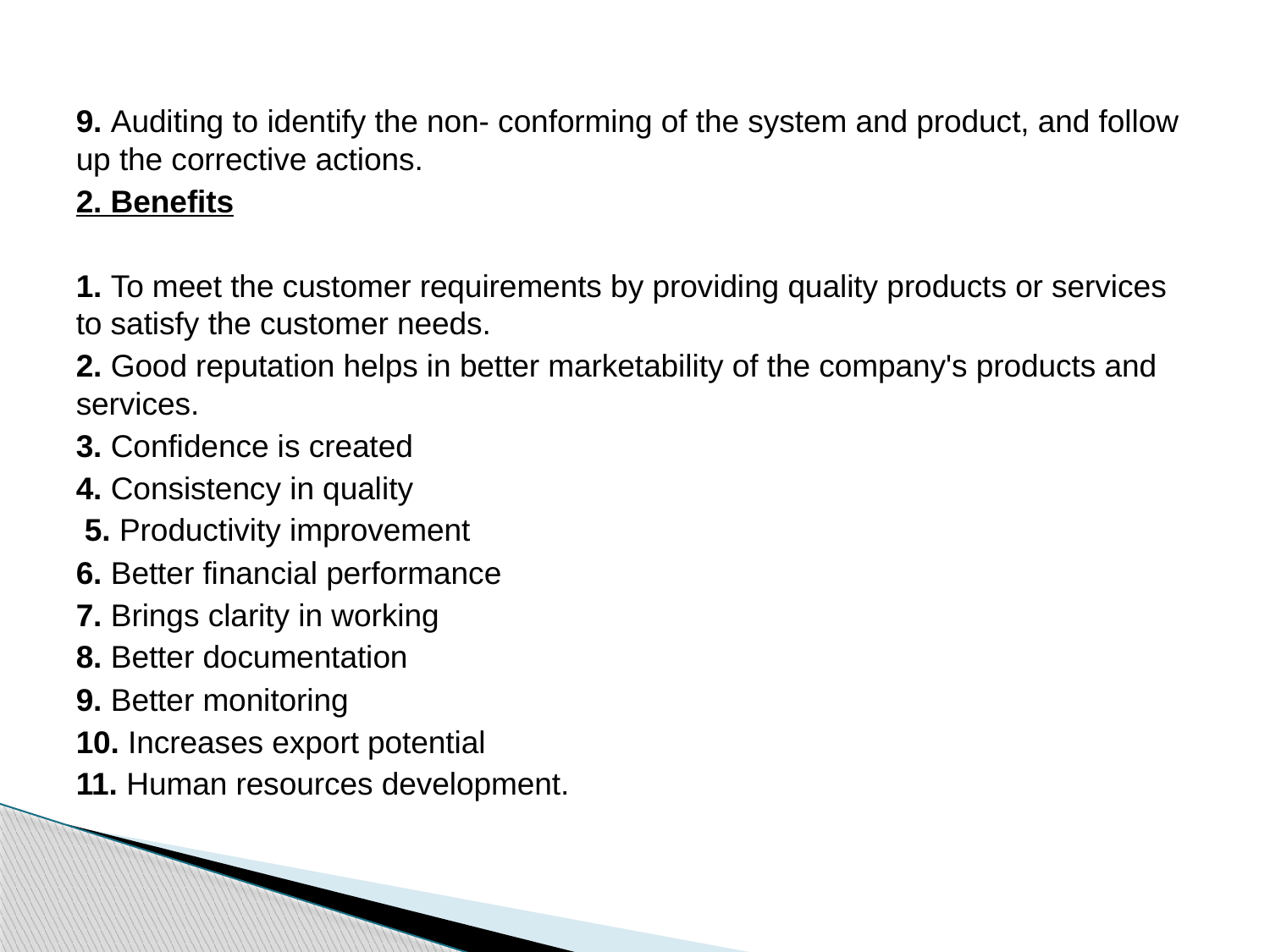

9. Auditing to identify the non- conforming of the system and product, and follow up the corrective actions.
2. Benefits

1. To meet the customer requirements by providing quality products or services to satisfy the customer needs.
2. Good reputation helps in better marketability of the company's products and services.
3. Confidence is created
4. Consistency in quality
 5. Productivity improvement
6. Better financial performance
7. Brings clarity in working
8. Better documentation
9. Better monitoring
10. Increases export potential
11. Human resources development.